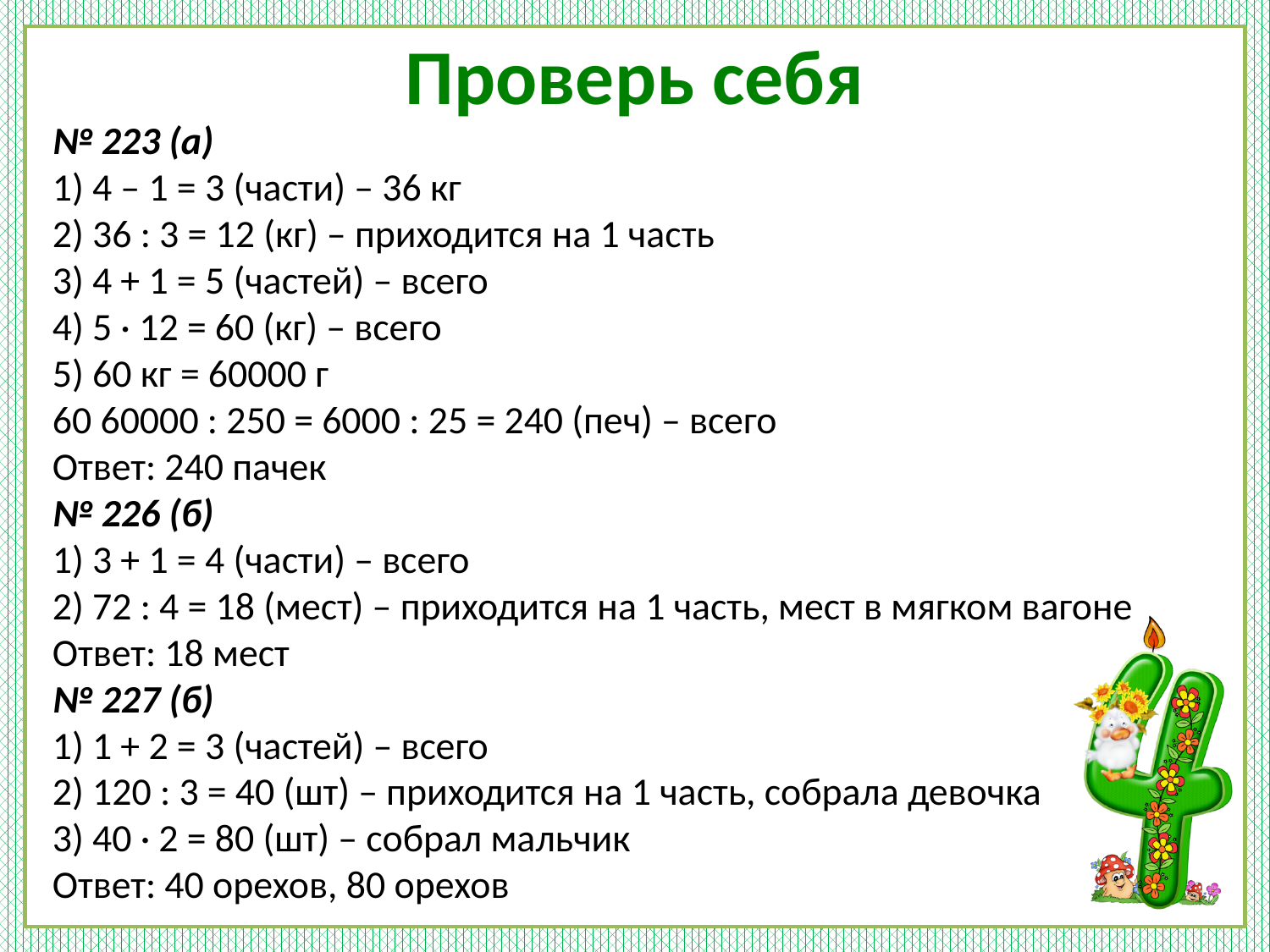

# Проверь себя
№ 223 (а)
1) 4 – 1 = 3 (части) – 36 кг
2) 36 : 3 = 12 (кг) – приходится на 1 часть
3) 4 + 1 = 5 (частей) – всего
4) 5 · 12 = 60 (кг) – всего
5) 60 кг = 60000 г
60 60000 : 250 = 6000 : 25 = 240 (печ) – всего
Ответ: 240 пачек
№ 226 (б)
1) 3 + 1 = 4 (части) – всего
2) 72 : 4 = 18 (мест) – приходится на 1 часть, мест в мягком вагоне
Ответ: 18 мест
№ 227 (б)
1) 1 + 2 = 3 (частей) – всего
2) 120 : 3 = 40 (шт) – приходится на 1 часть, собрала девочка
3) 40 · 2 = 80 (шт) – собрал мальчик
Ответ: 40 орехов, 80 орехов